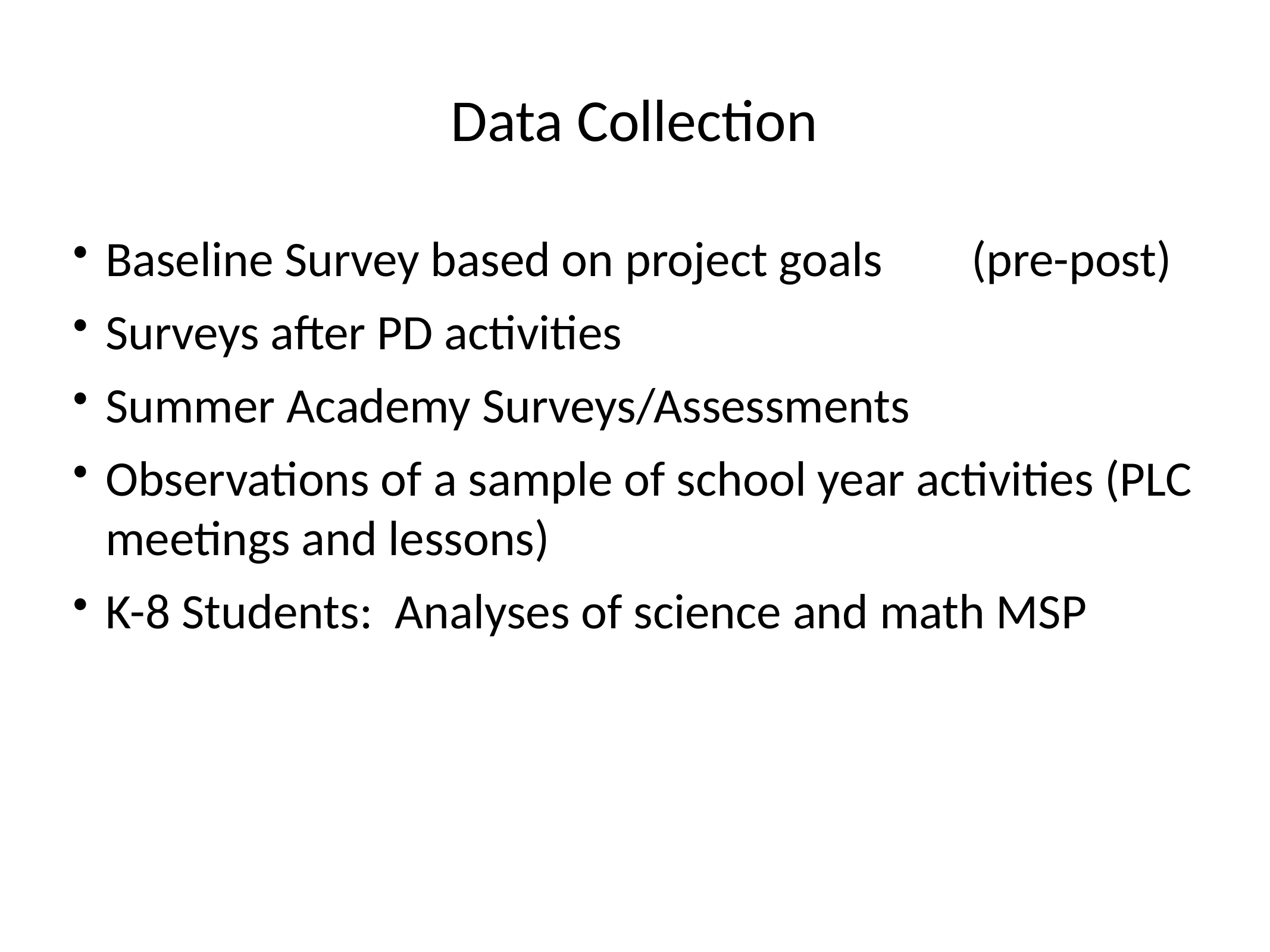

# Data Collection
Baseline Survey based on project goals        (pre-post)
Surveys after PD activities
Summer Academy Surveys/Assessments
Observations of a sample of school year activities (PLC meetings and lessons)
K-8 Students:  Analyses of science and math MSP